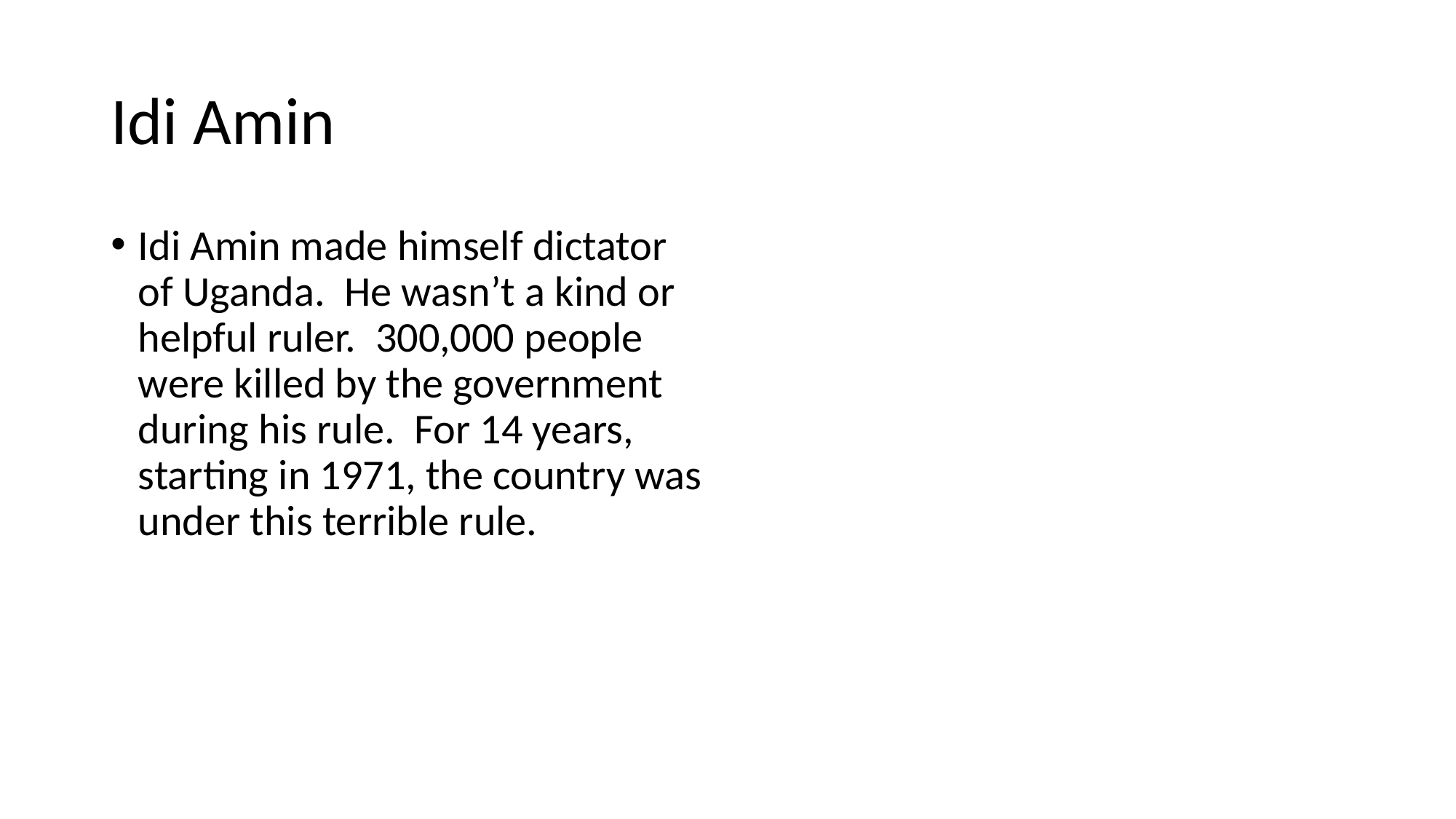

# Idi Amin
Idi Amin made himself dictator of Uganda.  He wasn’t a kind or helpful ruler.  300,000 people were killed by the government during his rule.  For 14 years, starting in 1971, the country was under this terrible rule.